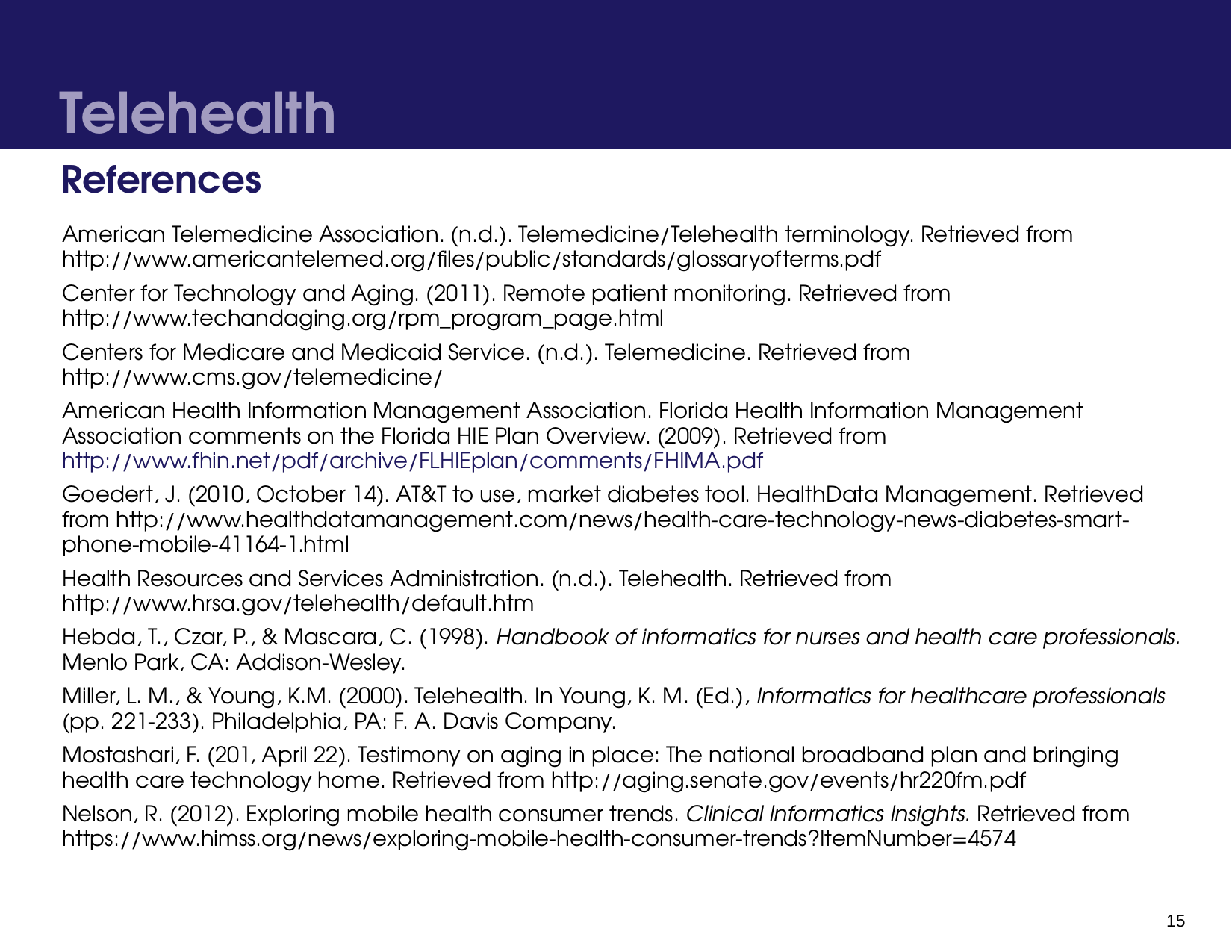

# Telehealth
References
American Telemedicine Association. (n.d.). Telemedicine/Telehealth terminology. Retrieved from http://www.americantelemed.org/files/public/standards/glossaryofterms.pdf
Center for Technology and Aging. (2011). Remote patient monitoring. Retrieved from http://www.techandaging.org/rpm_program_page.html
Centers for Medicare and Medicaid Service. (n.d.). Telemedicine. Retrieved from http://www.cms.gov/telemedicine/
American Health Information Management Association. Florida Health Information Management Association comments on the Florida HIE Plan Overview. (2009). Retrieved from http://www.fhin.net/pdf/archive/FLHIEplan/comments/FHIMA.pdf
Goedert, J. (2010, October 14). AT&T to use, market diabetes tool. HealthData Management. Retrieved from http://www.healthdatamanagement.com/news/health-care-technology-news-diabetes-smart-phone-mobile-41164-1.html
Health Resources and Services Administration. (n.d.). Telehealth. Retrieved from http://www.hrsa.gov/telehealth/default.htm
Hebda, T., Czar, P., & Mascara, C. (1998). Handbook of informatics for nurses and health care professionals. Menlo Park, CA: Addison-Wesley.
Miller, L. M., & Young, K.M. (2000). Telehealth. In Young, K. M. (Ed.), Informatics for healthcare professionals (pp. 221-233). Philadelphia, PA: F. A. Davis Company.
Mostashari, F. (201, April 22). Testimony on aging in place: The national broadband plan and bringing health care technology home. Retrieved from http://aging.senate.gov/events/hr220fm.pdf
Nelson, R. (2012). Exploring mobile health consumer trends. Clinical Informatics Insights. Retrieved from https://www.himss.org/news/exploring-mobile-health-consumer-trends?ItemNumber=4574
15